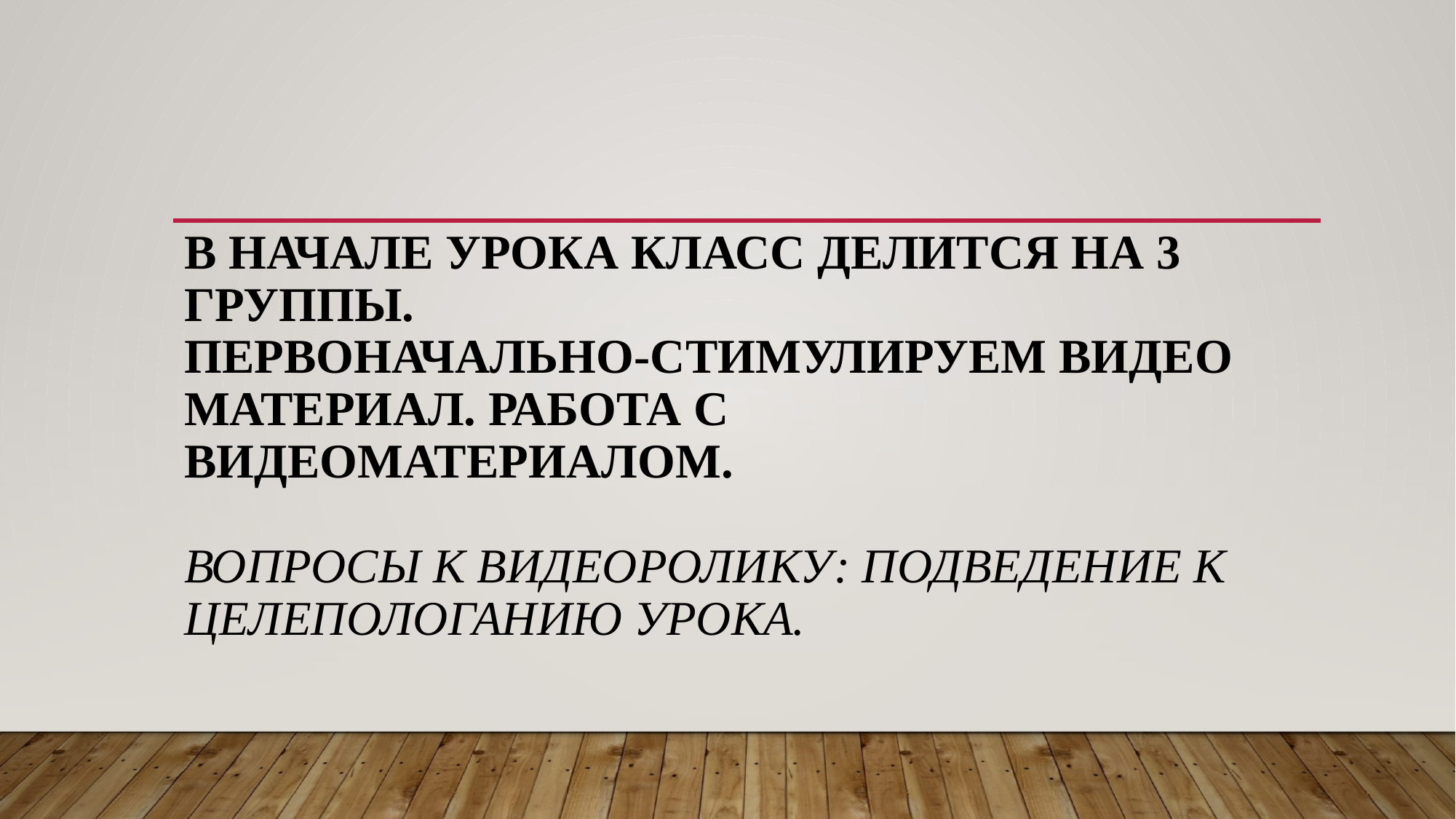

# В начале урока класс делится на 3 группы. Первоначально-стимулируем видео материал. Работа с видеоматериалом. Вопросы к видеоролику: Подведение к целепологанию урока.